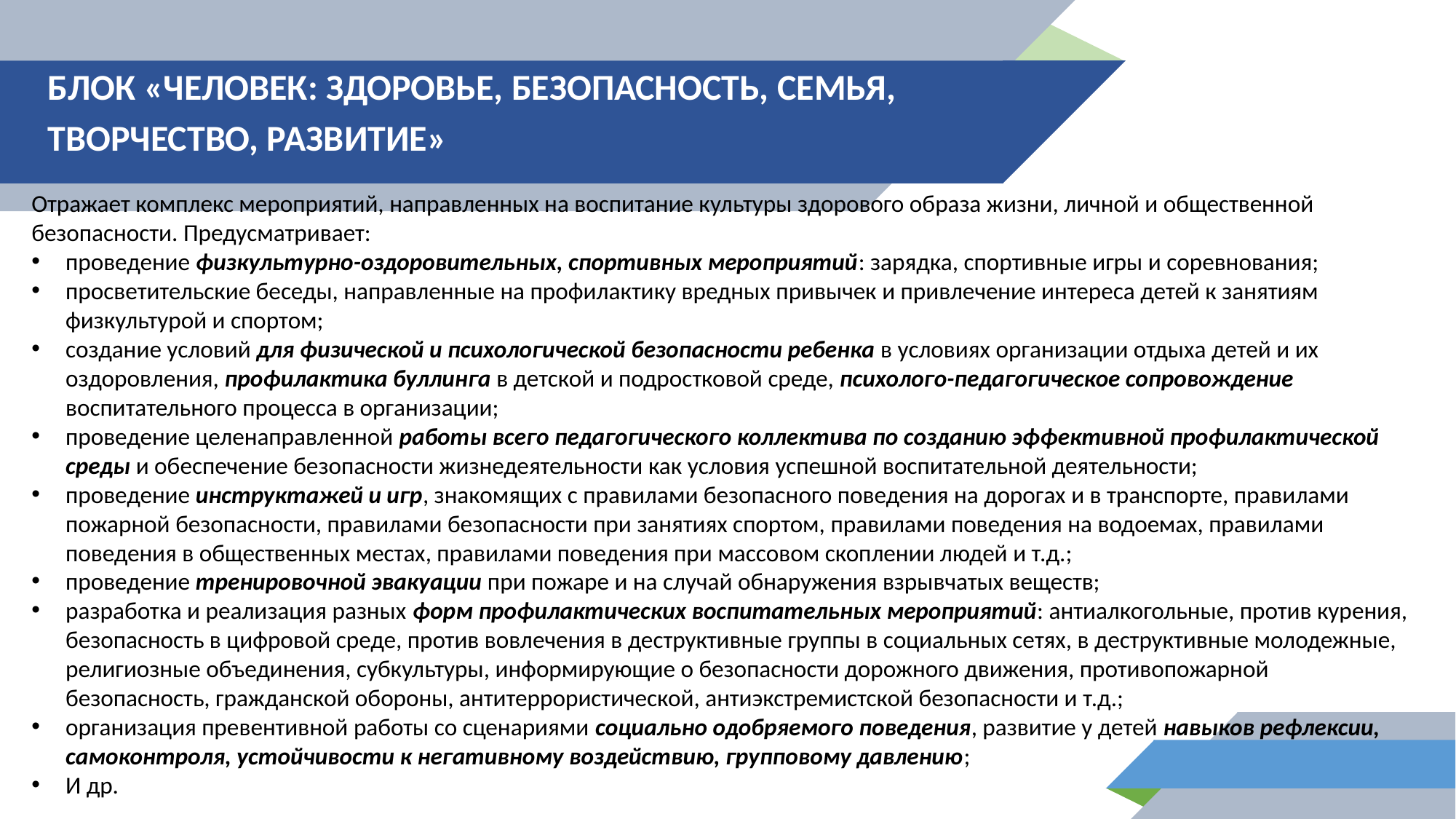

БЛОК «ЧЕЛОВЕК: ЗДОРОВЬЕ, БЕЗОПАСНОСТЬ, СЕМЬЯ,
ТВОРЧЕСТВО, РАЗВИТИЕ»

Отражает комплекс мероприятий, направленных на воспитание культуры здорового образа жизни, личной и общественной безопасности. Предусматривает:
проведение физкультурно-оздоровительных, спортивных мероприятий: зарядка, спортивные игры и соревнования;
просветительские беседы, направленные на профилактику вредных привычек и привлечение интереса детей к занятиям физкультурой и спортом;
создание условий для физической и психологической безопасности ребенка в условиях организации отдыха детей и их оздоровления, профилактика буллинга в детской и подростковой среде, психолого-педагогическое сопровождение воспитательного процесса в организации;
проведение целенаправленной работы всего педагогического коллектива по созданию эффективной профилактической среды и обеспечение безопасности жизнедеятельности как условия успешной воспитательной деятельности;
проведение инструктажей и игр, знакомящих с правилами безопасного поведения на дорогах и в транспорте, правилами пожарной безопасности, правилами безопасности при занятиях спортом, правилами поведения на водоемах, правилами поведения в общественных местах, правилами поведения при массовом скоплении людей и т.д.;
проведение тренировочной эвакуации при пожаре и на случай обнаружения взрывчатых веществ;
разработка и реализация разных форм профилактических воспитательных мероприятий: антиалкогольные, против курения, безопасность в цифровой среде, против вовлечения в деструктивные группы в социальных сетях, в деструктивные молодежные, религиозные объединения, субкультуры, информирующие о безопасности дорожного движения, противопожарной безопасность, гражданской обороны, антитеррористической, антиэкстремистской безопасности и т.д.;
организация превентивной работы со сценариями социально одобряемого поведения, развитие у детей навыков рефлексии, самоконтроля, устойчивости к негативному воздействию, групповому давлению;
И др.